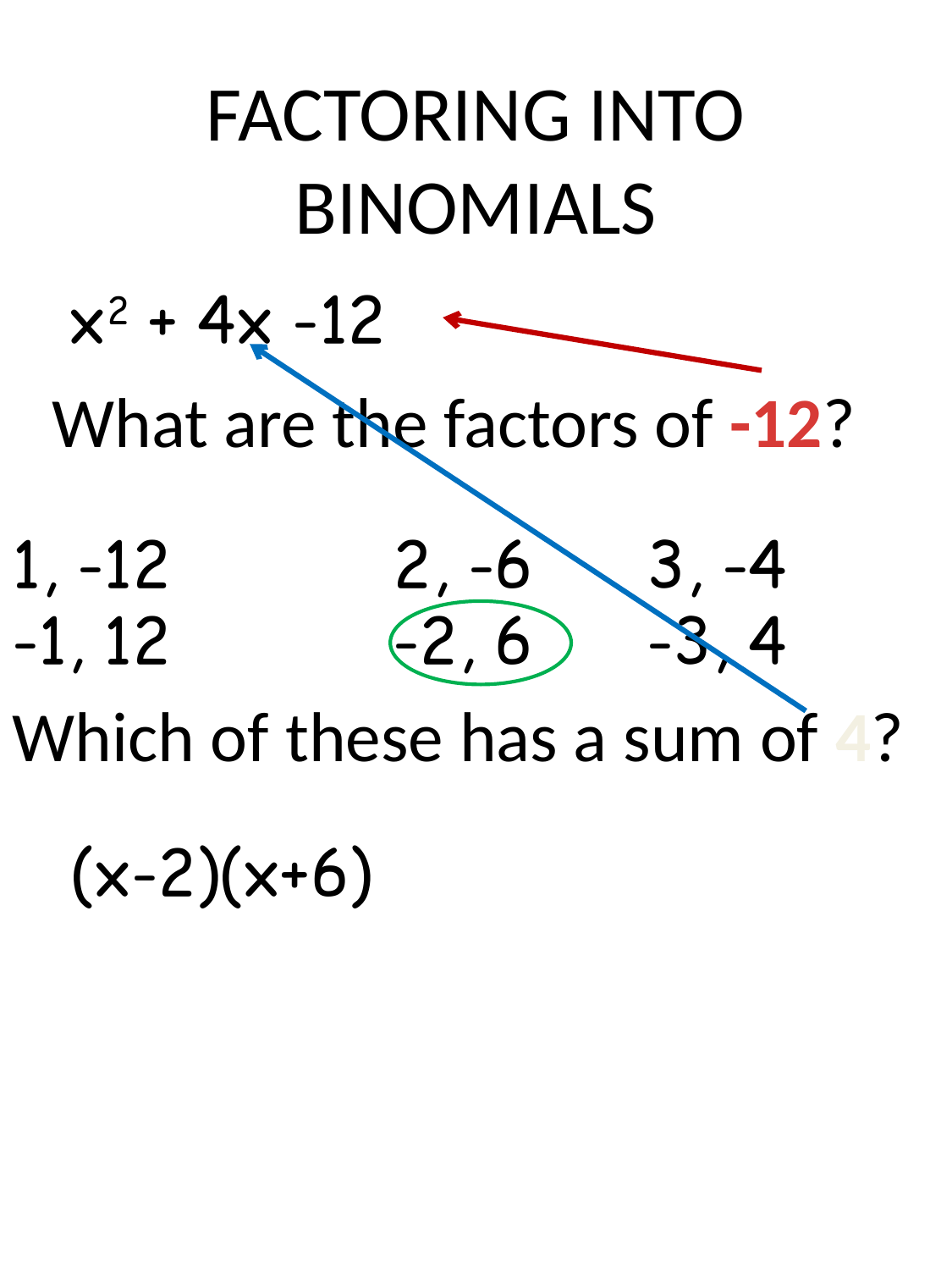

# FACTORING INTO BINOMIALS
x2 + 4x -12
What are the factors of -12?
1, -12	 	2, -6	3, -4
-1, 12		-2, 6	-3, 4

Which of these has a sum of 4?
(x-2)(x+6)